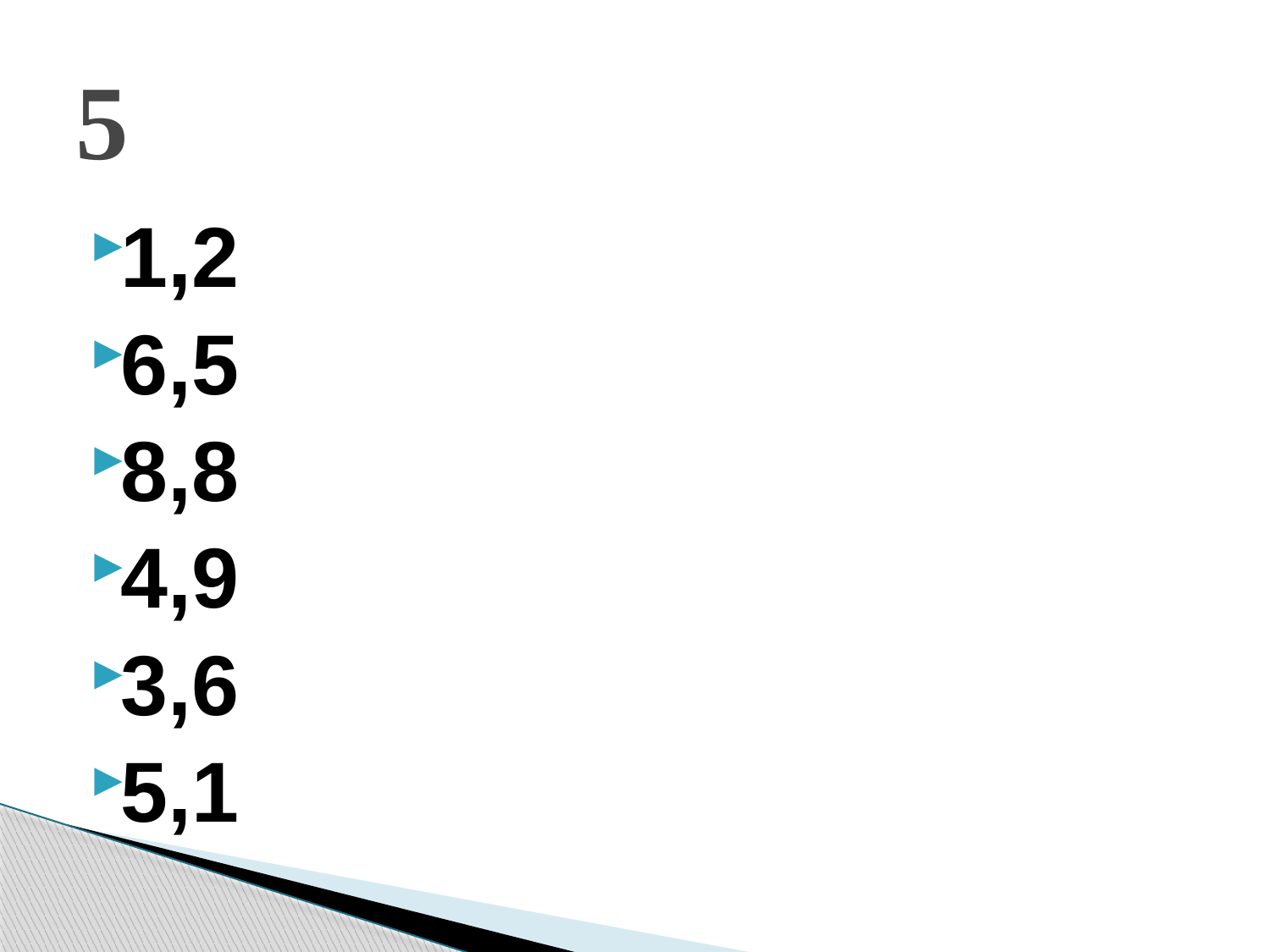

# 5
1,2
6,5
8,8
4,9
3,6
5,1